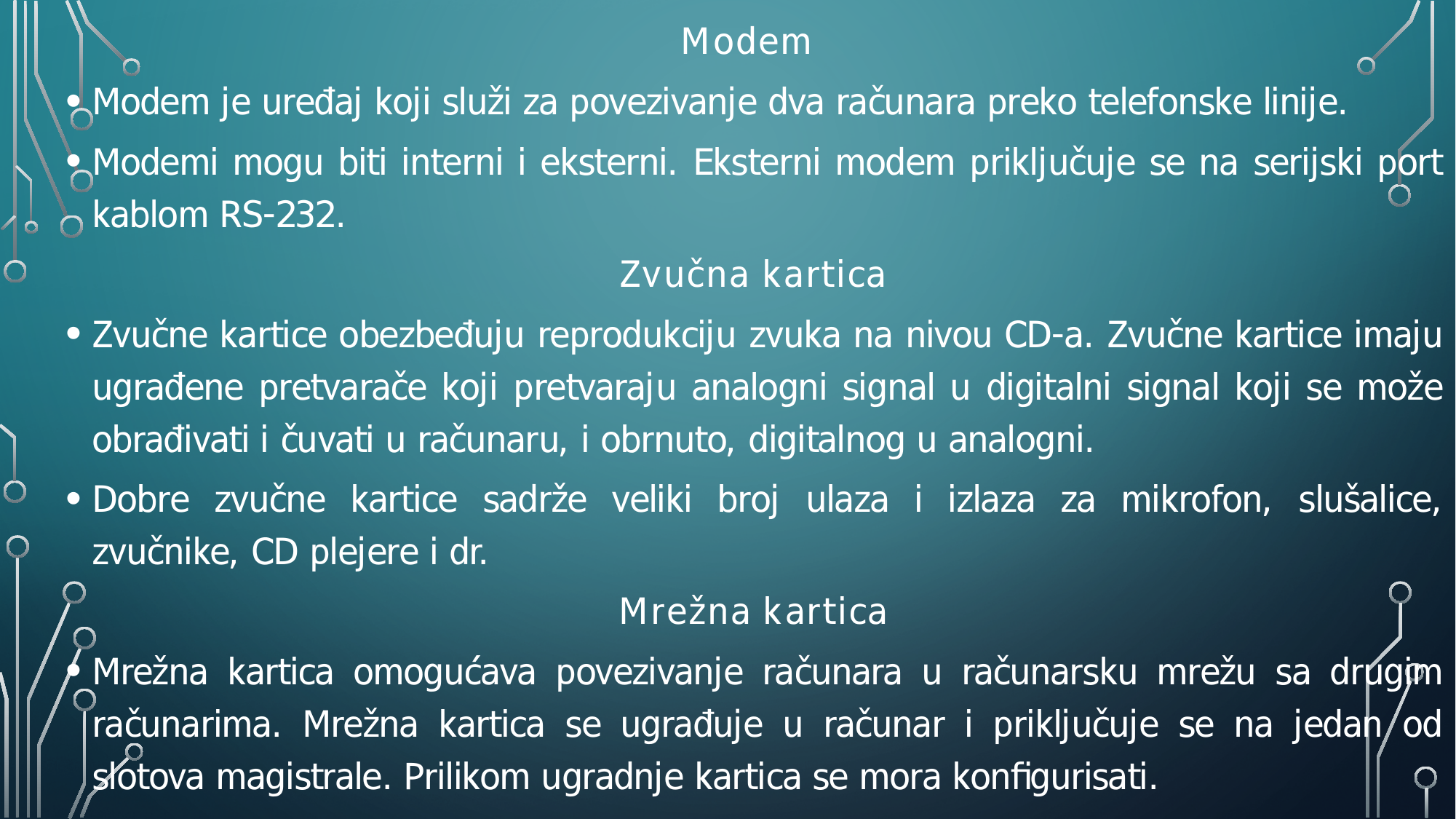

Modem
Modem je uređaj koji služi za povezivanje dva računara preko telefonske linije.
Modemi mogu biti interni i eksterni. Eksterni modem priključuje se na serijski port kablom RS-232.
Zvučna kartica
Zvučne kartice obezbeđuju reprodukciju zvuka na nivou CD-a. Zvučne kartice imaju ugrađene pretvarače koji pretvaraju analogni signal u digitalni signal koji se može obrađivati i čuvati u računaru, i obrnuto, digitalnog u analogni.
Dobre zvučne kartice sadrže veliki broj ulaza i izlaza za mikrofon, slušalice, zvučnike, CD plejere i dr.
Mrežna kartica
Mrežna kartica omogućava povezivanje računara u računarsku mrežu sa drugim računarima. Mrežna kartica se ugrađuje u računar i priključuje se na jedan od slotova magistrale. Prilikom ugradnje kartica se mora konfigurisati.